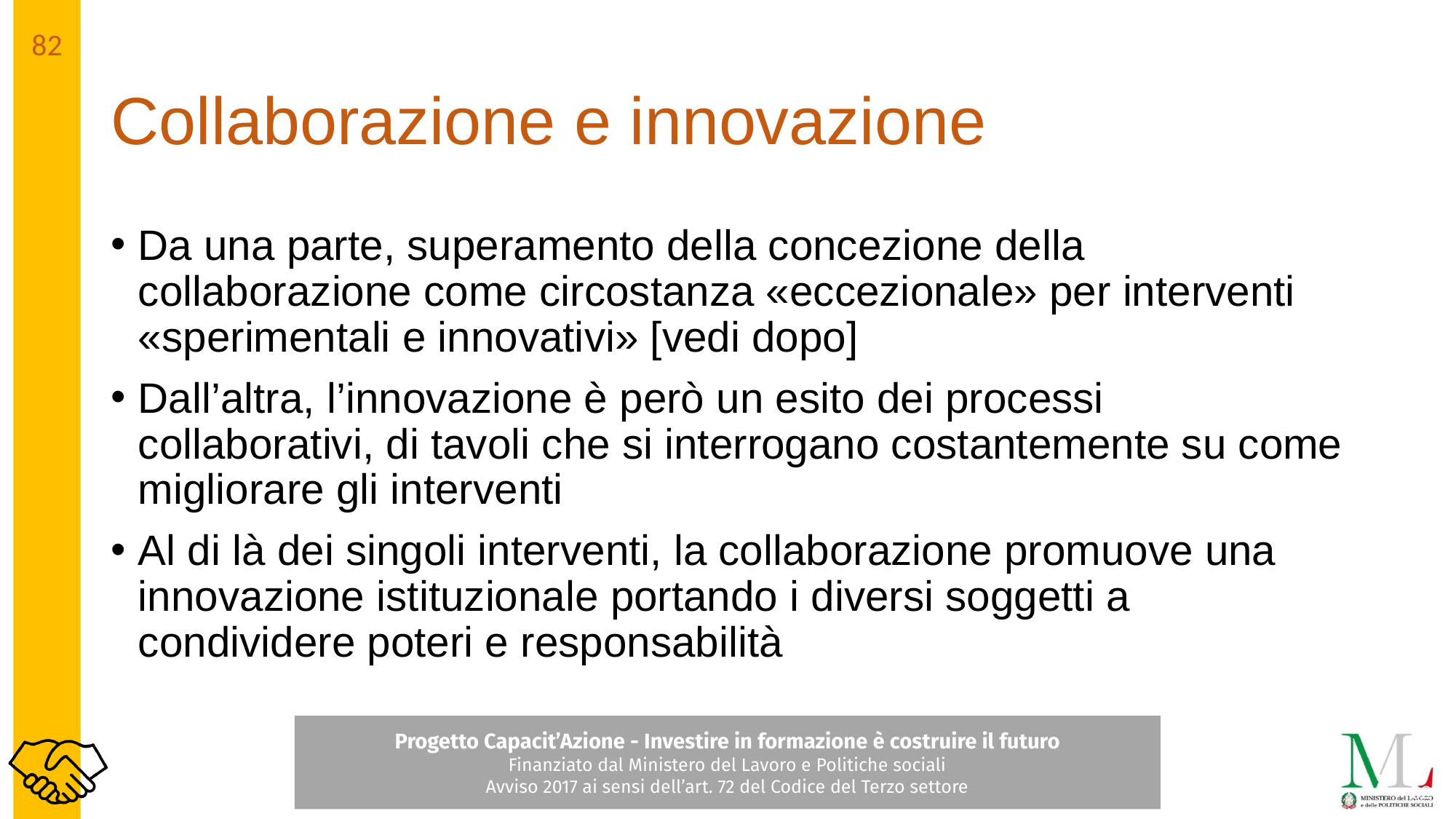

# Collaborazione e innovazione
Da una parte, superamento della concezione della collaborazione come circostanza «eccezionale» per interventi «sperimentali e innovativi» [vedi dopo]
Dall’altra, l’innovazione è però un esito dei processi collaborativi, di tavoli che si interrogano costantemente su come migliorare gli interventi
Al di là dei singoli interventi, la collaborazione promuove una innovazione istituzionale portando i diversi soggetti a condividere poteri e responsabilità
82